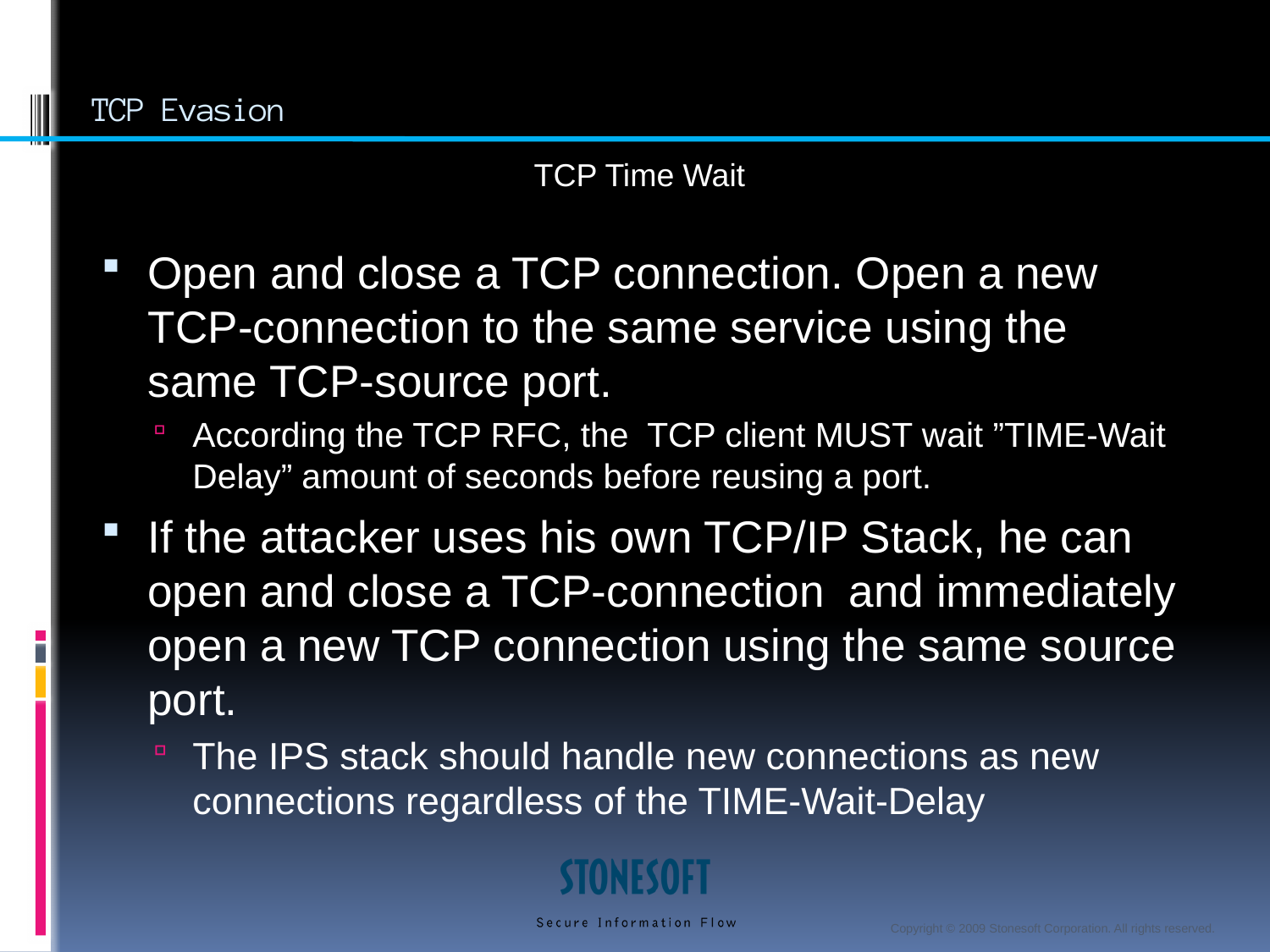

# TCP Evasion
TCP Time Wait
Open and close a TCP connection. Open a new TCP-connection to the same service using the same TCP-source port.
According the TCP RFC, the  TCP client MUST wait ”TIME-Wait Delay” amount of seconds before reusing a port.
If the attacker uses his own TCP/IP Stack, he can open and close a TCP-connection  and immediately open a new TCP connection using the same source port.
The IPS stack should handle new connections as new connections regardless of the TIME-Wait-Delay